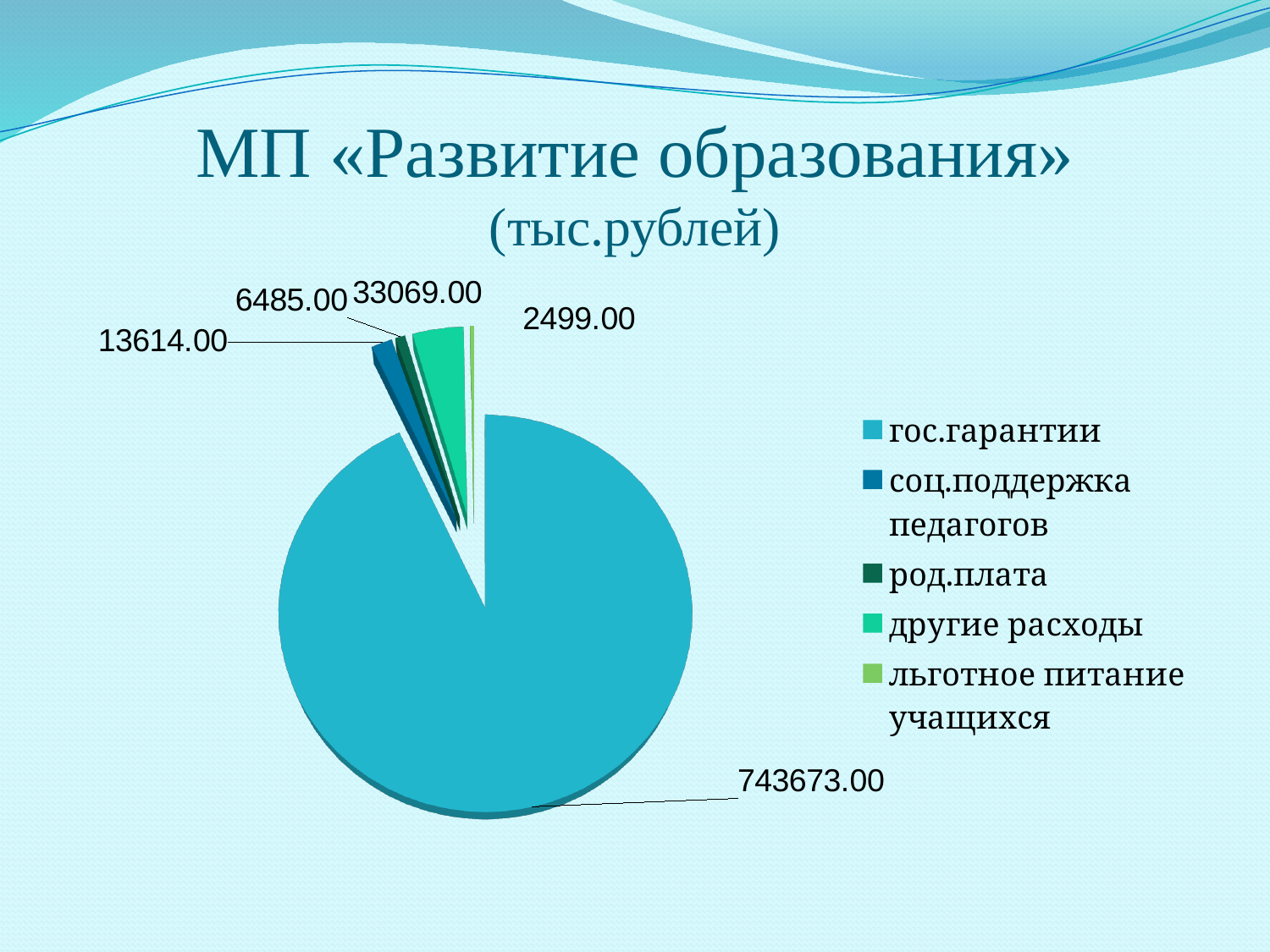

# МП «Развитие образования» (тыс.рублей)

[unsupported chart]